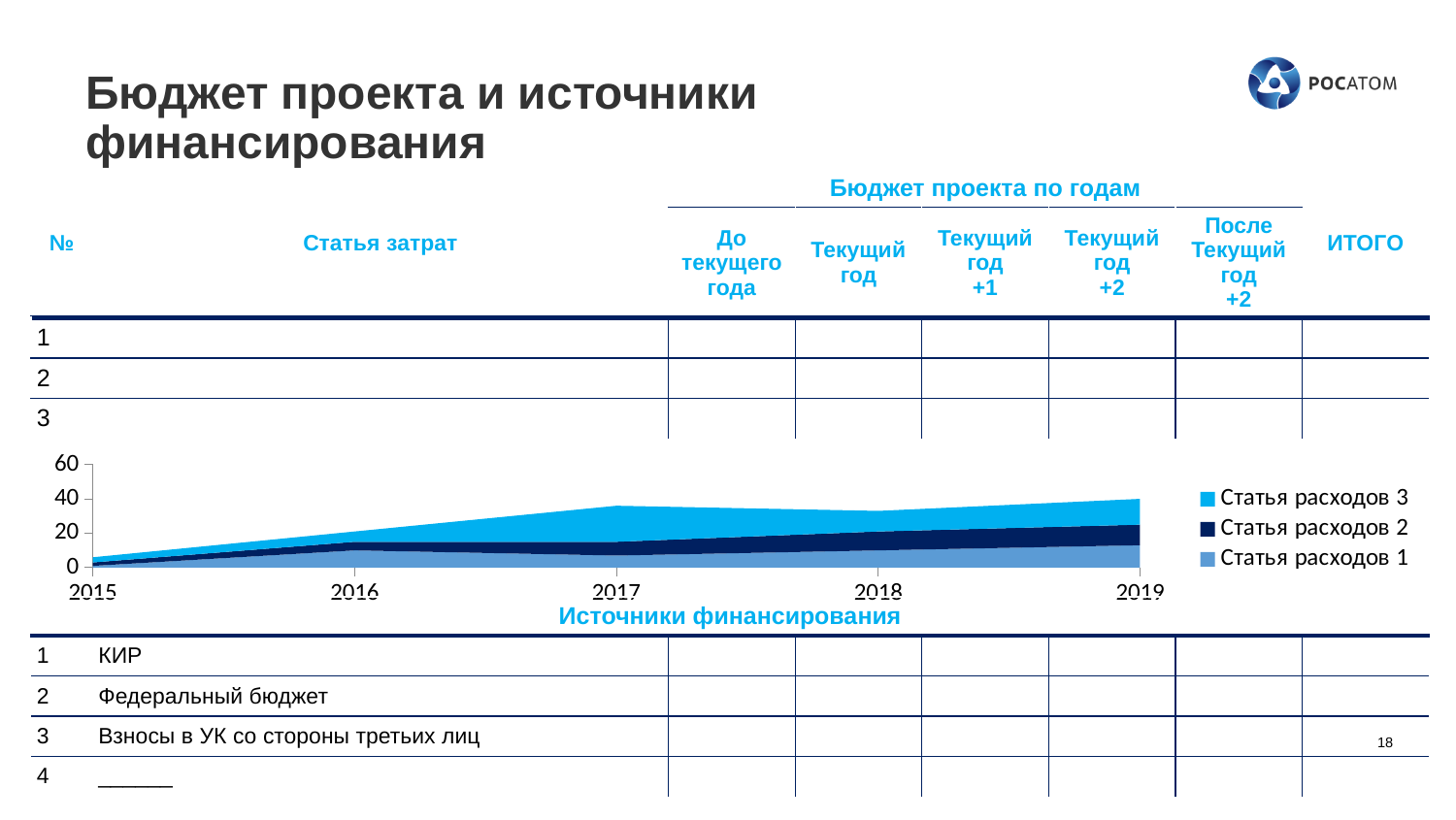

# Бюджет проекта и источники финансирования
| № | Статья затрат | Бюджет проекта по годам |  |  |  |  | ИТОГО |
| --- | --- | --- | --- | --- | --- | --- | --- |
|  |  | До текущего года | Текущий год | Текущий год +1 | Текущий год +2 | После Текущий год +2 |  |
| 1 |  |  |  |  |  |  |  |
| 2 |  |  |  |  |  |  |  |
| 3 |  |  |  |  |  |  |  |

### Chart

| Category | Статья расходов 1 | Статья расходов 2 | Статья расходов 3 |
|---|---|---|---|
| 2015 | 1.0 | 2.0 | 3.0 |
| 2016 | 10.0 | 5.0 | 6.0 |
| 2017 | 7.0 | 8.0 | 21.0 |
| 2018 | 10.0 | 11.0 | 12.0 |
| 2019 | 13.0 | 12.0 | 15.0 |
| Источники финансирования |  |  |  |  |  |  |  |
| --- | --- | --- | --- | --- | --- | --- | --- |
| 1 | КИР |  |  |  |  |  |  |
| 2 | Федеральный бюджет |  |  |  |  |  |  |
| 3 | Взносы в УК со стороны третьих лиц |  |  |  |  |  |  |
| 4 | \_\_\_\_\_\_ |  |  |  |  |  |  |